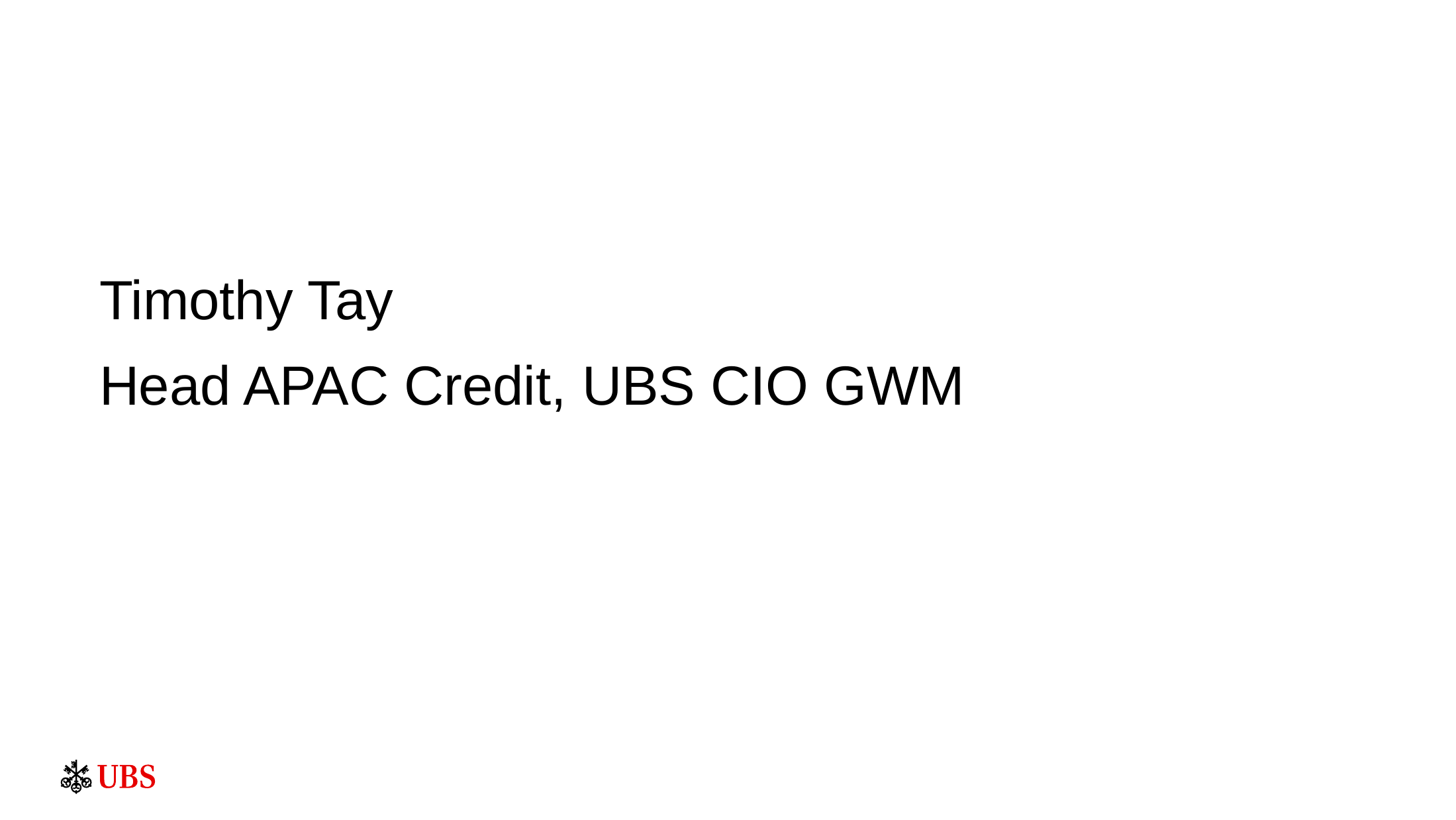

Timothy Tay
Head APAC Credit, UBS CIO GWM